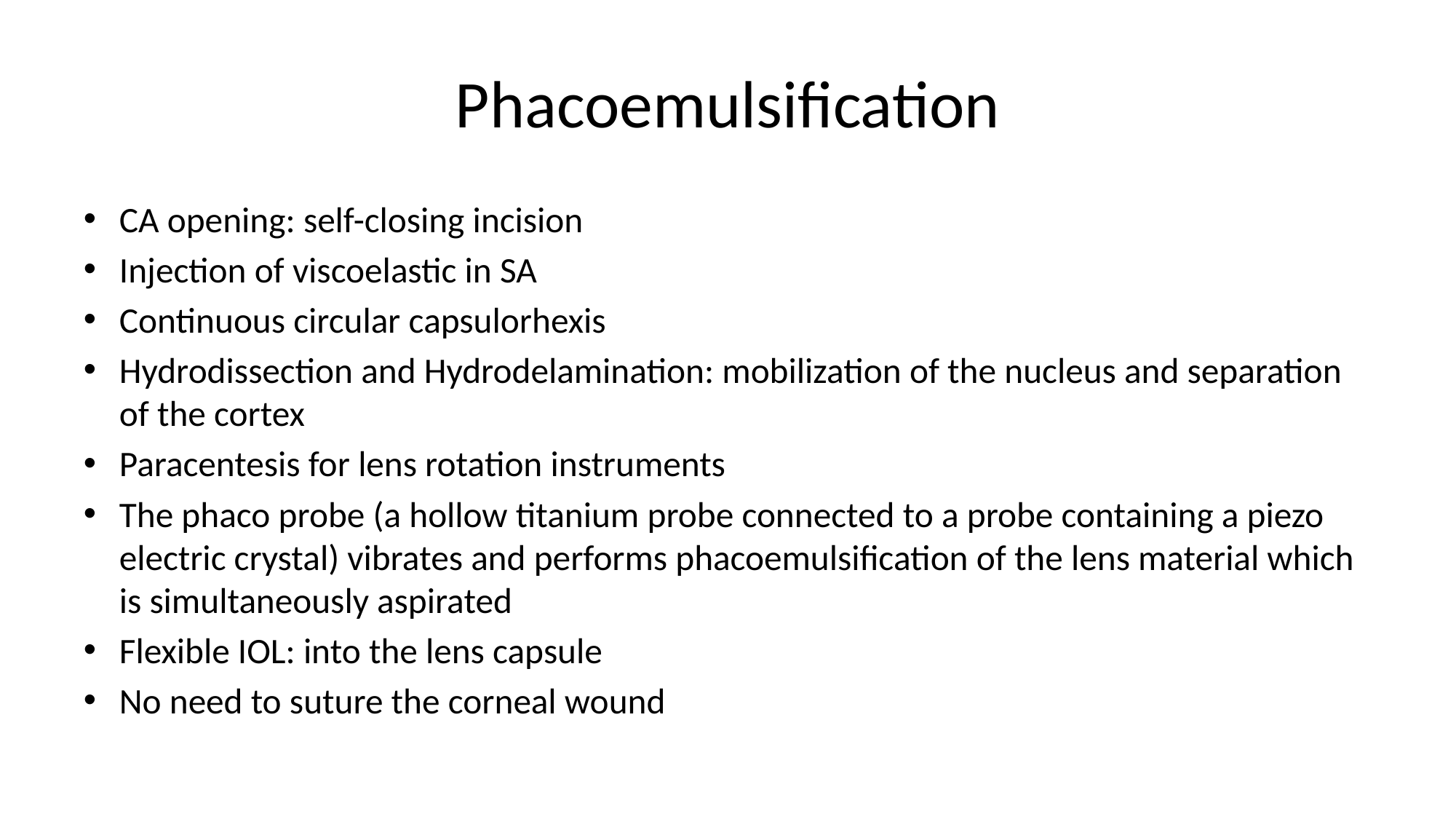

# Phacoemulsification
CA opening: self-closing incision
Injection of viscoelastic in SA
Continuous circular capsulorhexis
Hydrodissection and Hydrodelamination: mobilization of the nucleus and separation of the cortex
Paracentesis for lens rotation instruments
The phaco probe (a hollow titanium probe connected to a probe containing a piezo electric crystal) vibrates and performs phacoemulsification of the lens material which is simultaneously aspirated
Flexible IOL: into the lens capsule
No need to suture the corneal wound